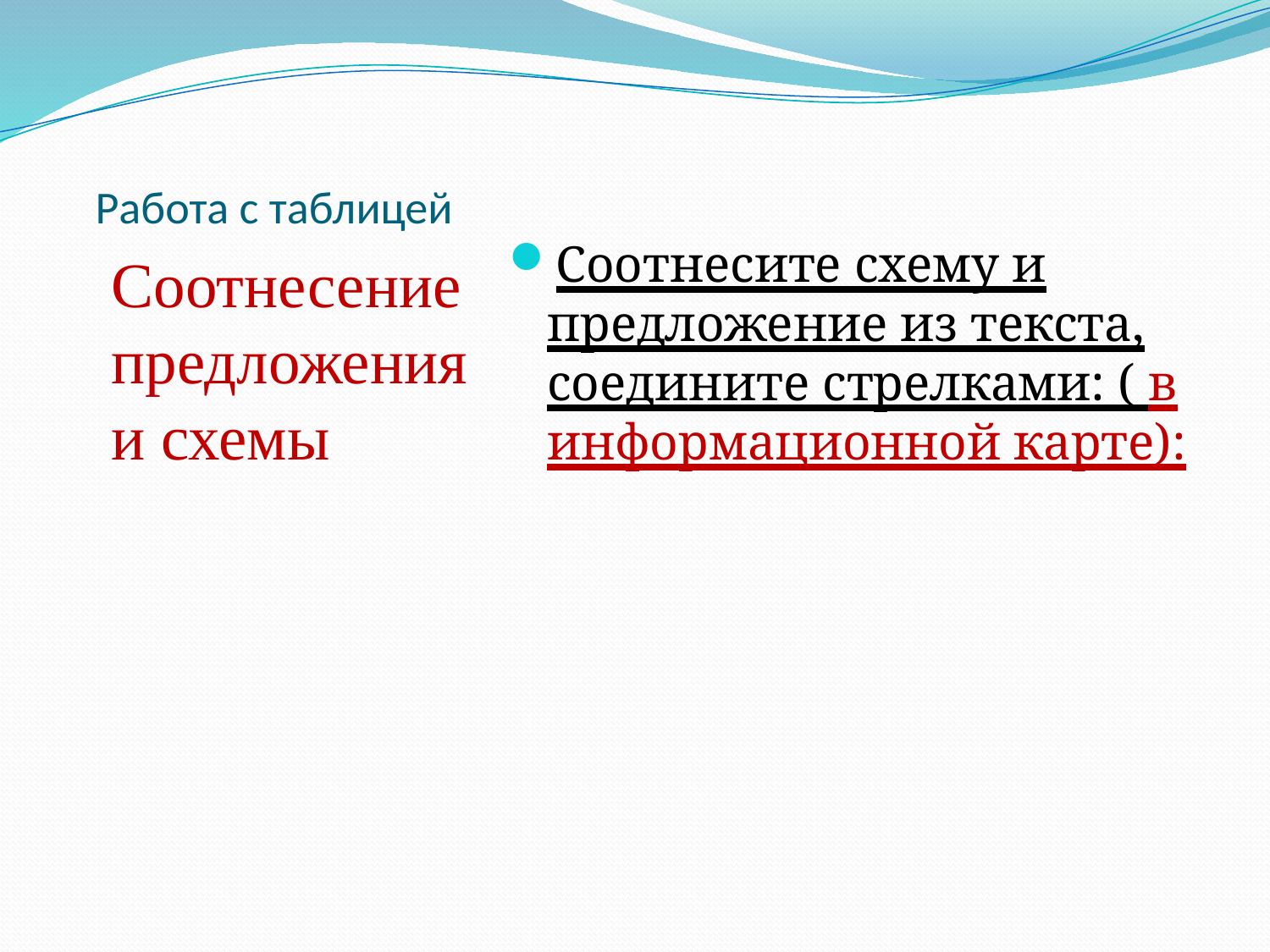

# Работа с таблицей
Соотнесите схему и предложение из текста, соедините стрелками: ( в информационной карте):

Соотнесение предложения и схемы